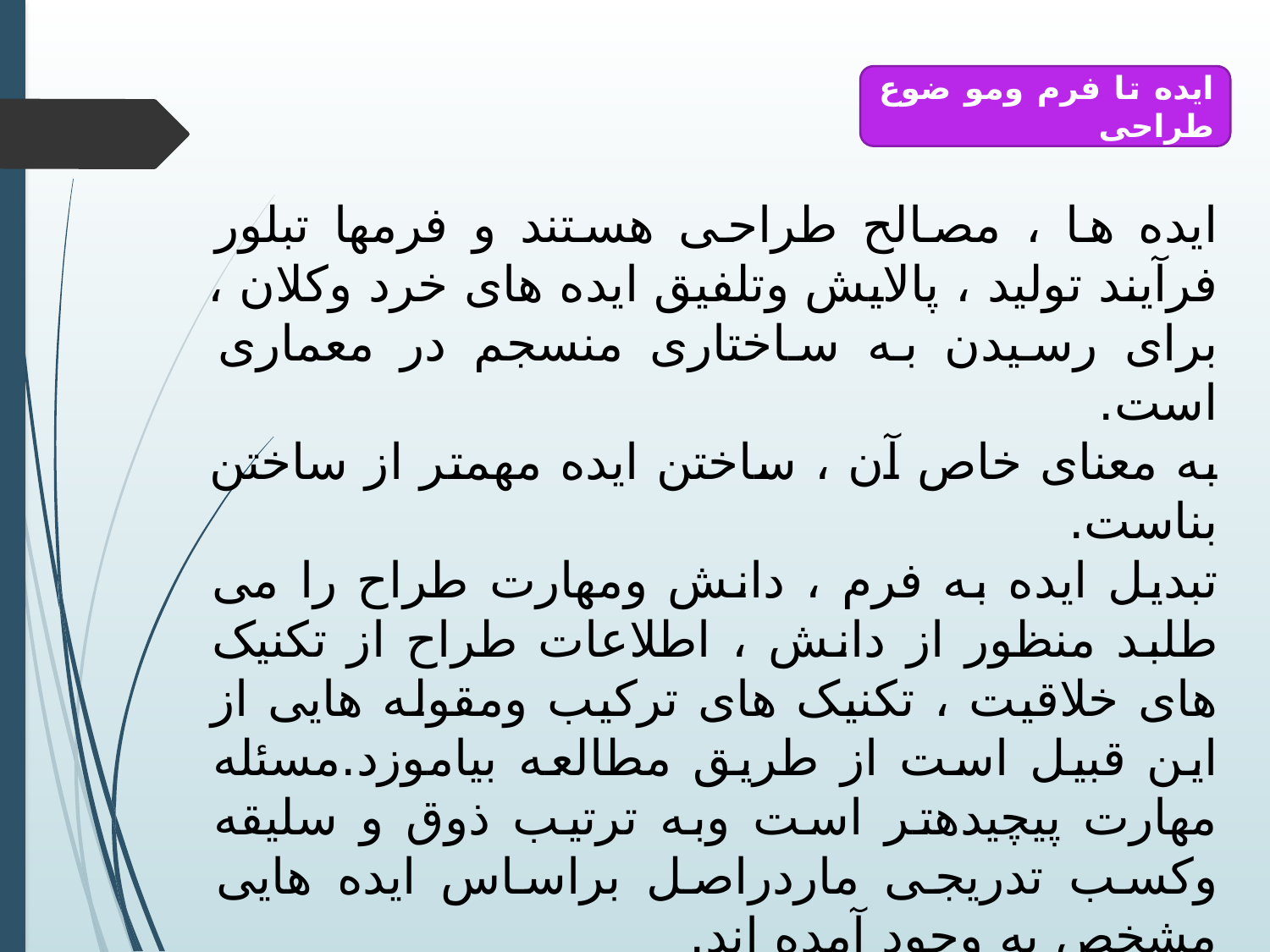

ایده تا فرم ومو ضوع طراحی

ایده ها ، مصالح طراحی هستند و فرمها تبلور فرآیند تولید ، پالایش وتلفیق ایده های خرد وکلان ، برای رسیدن به ساختاری منسجم در معماری است.
به معنای خاص آن ، ساختن ایده مهمتر از ساختن بناست.
تبدیل ایده به فرم ، دانش ومهارت طراح را می طلبد منظور از دانش ، اطلاعات طراح از تکنیک های خلاقیت ، تکنیک های ترکیب ومقوله هایی از این قبیل است از طریق مطالعه بیاموزد.مسئله مهارت پیچیدهتر است وبه ترتیب ذوق و سلیقه وکسب تدریجی ماردراصل براساس ایده هایی مشخص به وجود آمده اند.

تولید ایده در حقیقت یکی از مهمترین فعالیت های مغز است که کامپیوتر قادر به انجام آن نیست.